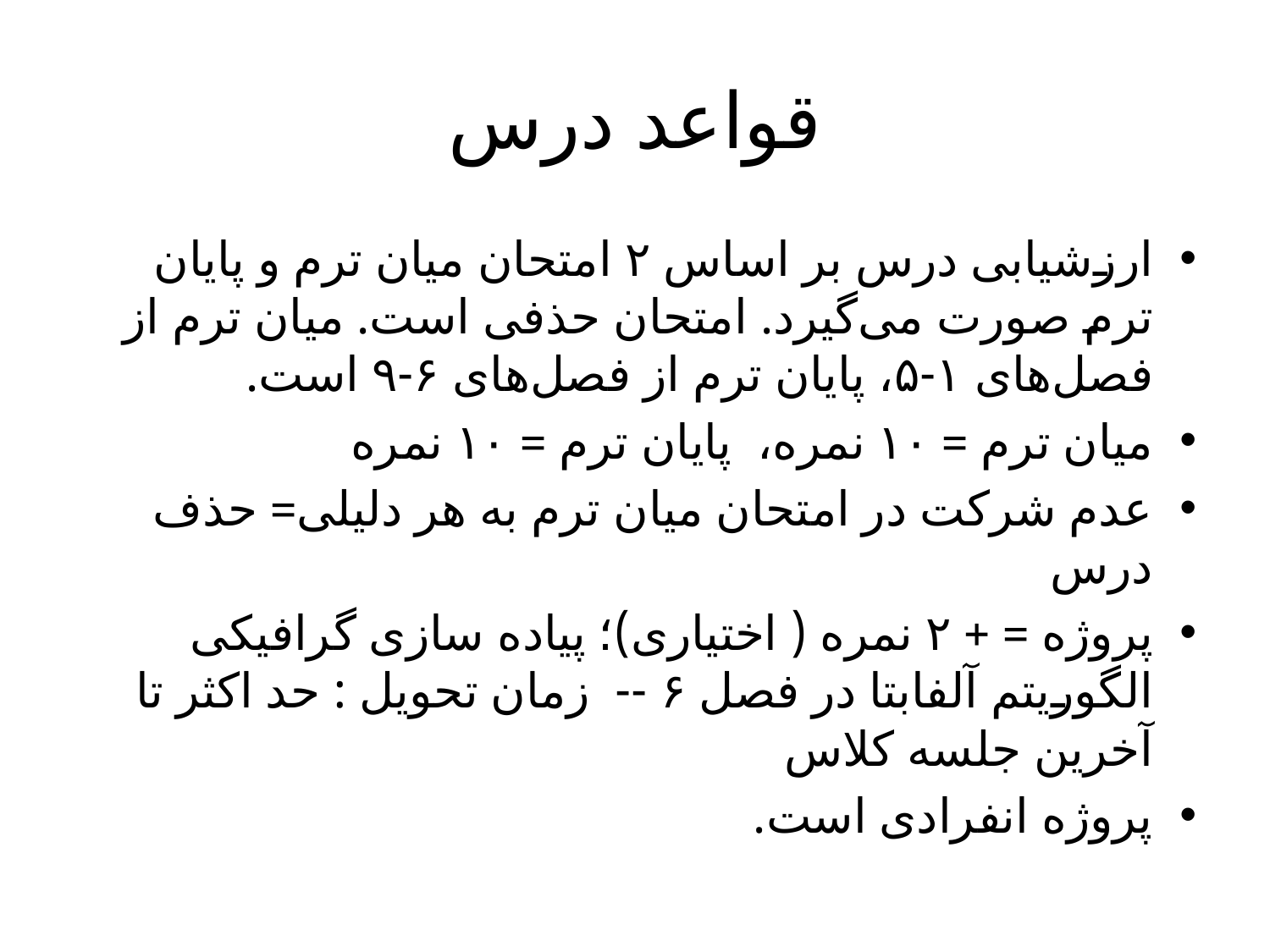

# قواعد درس
ارزشیابی درس بر اساس ۲ امتحان میان ترم و پایان ترم صورت می‌گیرد. امتحان حذفی است. میان ترم از فصل‌های ۱-۵، پایان ترم از فصل‌های ۶-۹ است.
میان ترم = ۱۰ نمره،  پایان ترم = ۱۰ نمره
عدم شرکت در امتحان میان ترم به هر دلیلی‌= حذف درس
پروژه = + ۲ نمره ( اختیاری)؛ پیاده سازی گرافیکی الگوریتم آلفا‌بتا در فصل ۶ --  زمان تحویل : حد اکثر تا آخرین جلسه کلاس
پروژه انفرادی است.